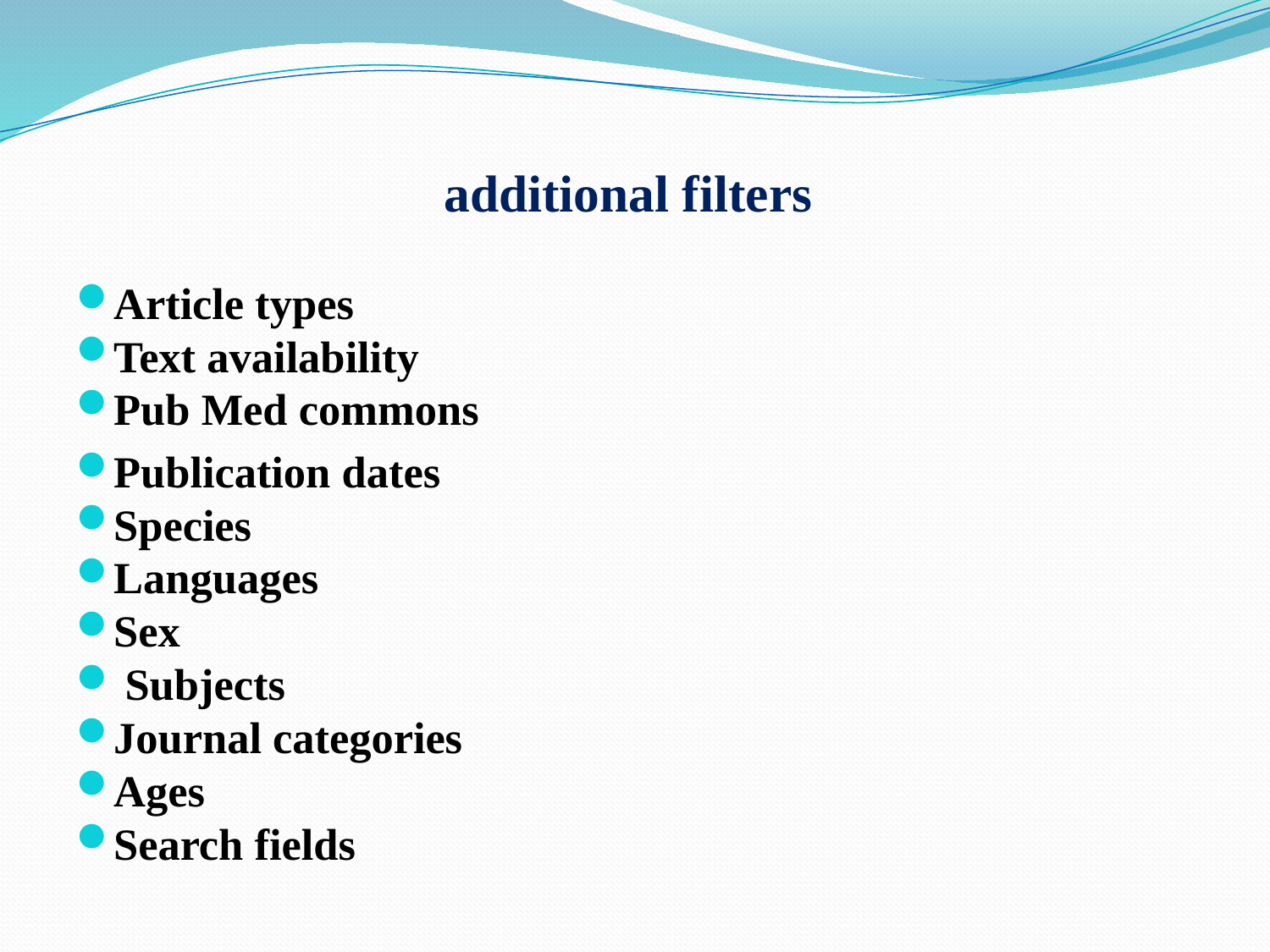

# additional filters
Article types
Text availability
Pub Med commons
Publication dates
Species
Languages
Sex
 Subjects
Journal categories
Ages
Search fields